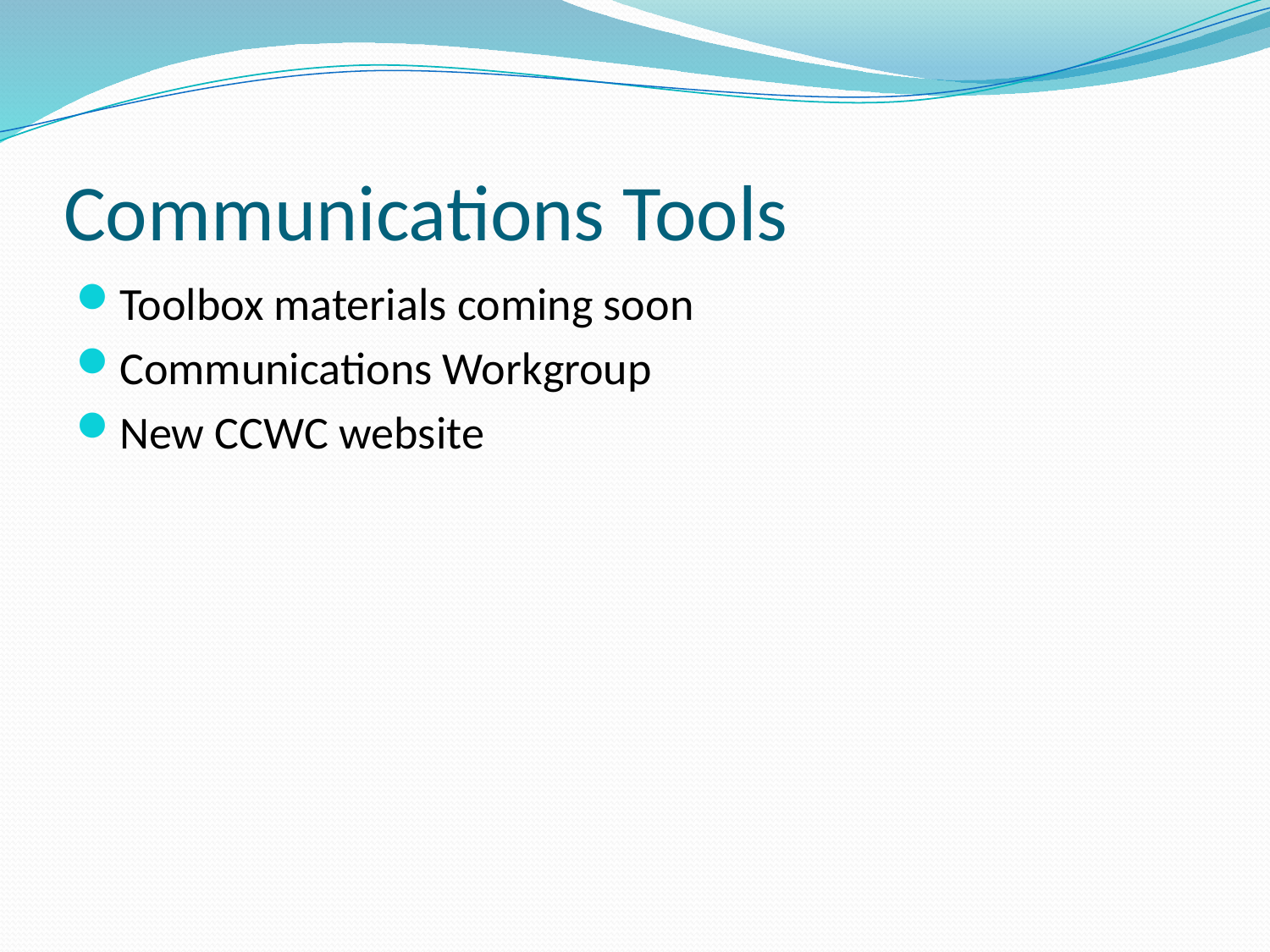

# Communications Tools
Toolbox materials coming soon
Communications Workgroup
New CCWC website